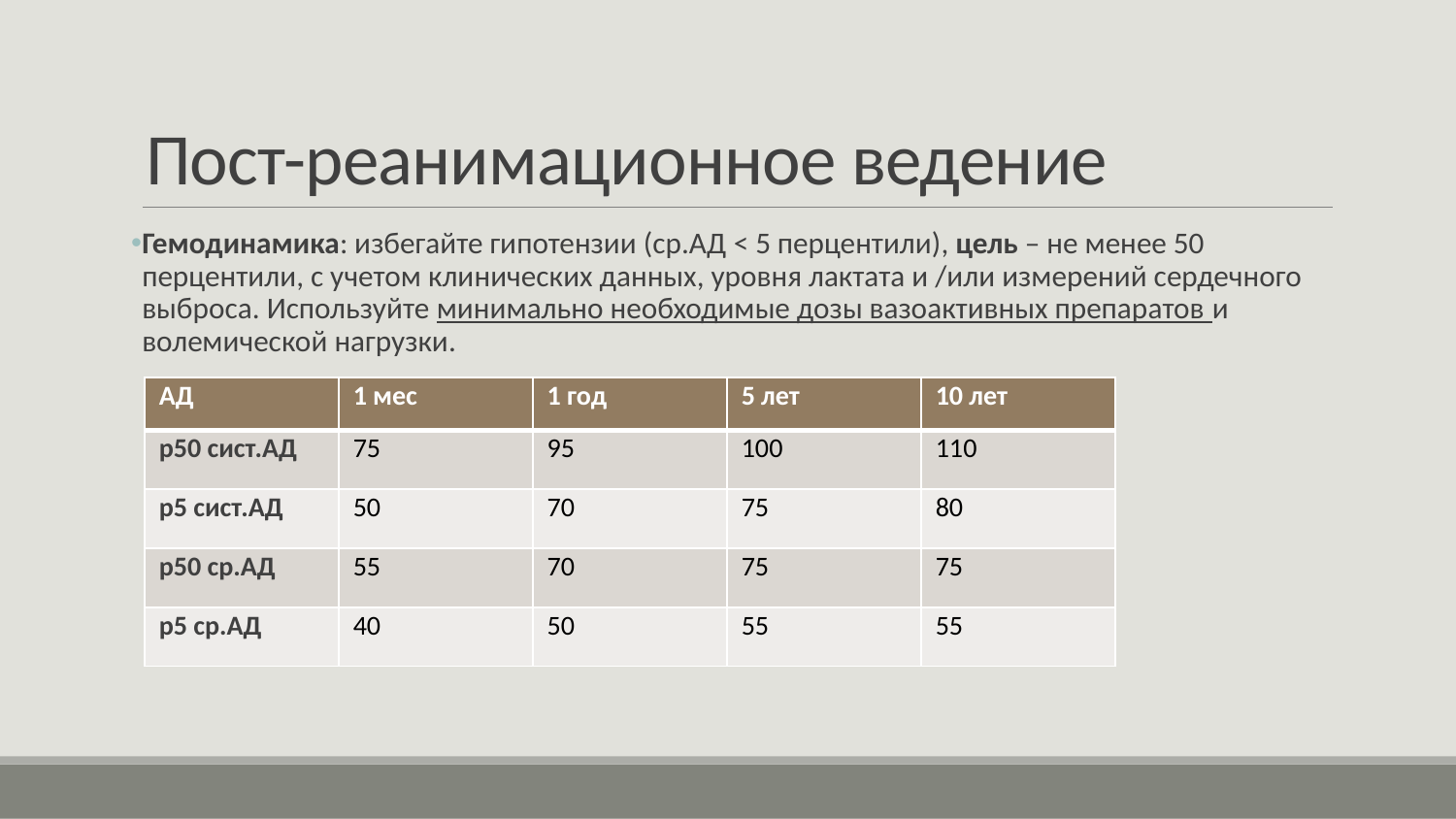

# Пост-реанимационное ведение
Гемодинамика: избегайте гипотензии (ср.АД < 5 перцентили), цель – не менее 50 перцентили, с учетом клинических данных, уровня лактата и /или измерений сердечного выброса. Используйте минимально необходимые дозы вазоактивных препаратов и волемической нагрузки.
| АД | 1 мес | 1 год | 5 лет | 10 лет |
| --- | --- | --- | --- | --- |
| р50 сист.АД | 75 | 95 | 100 | 110 |
| р5 сист.АД | 50 | 70 | 75 | 80 |
| р50 ср.АД | 55 | 70 | 75 | 75 |
| р5 ср.АД | 40 | 50 | 55 | 55 |